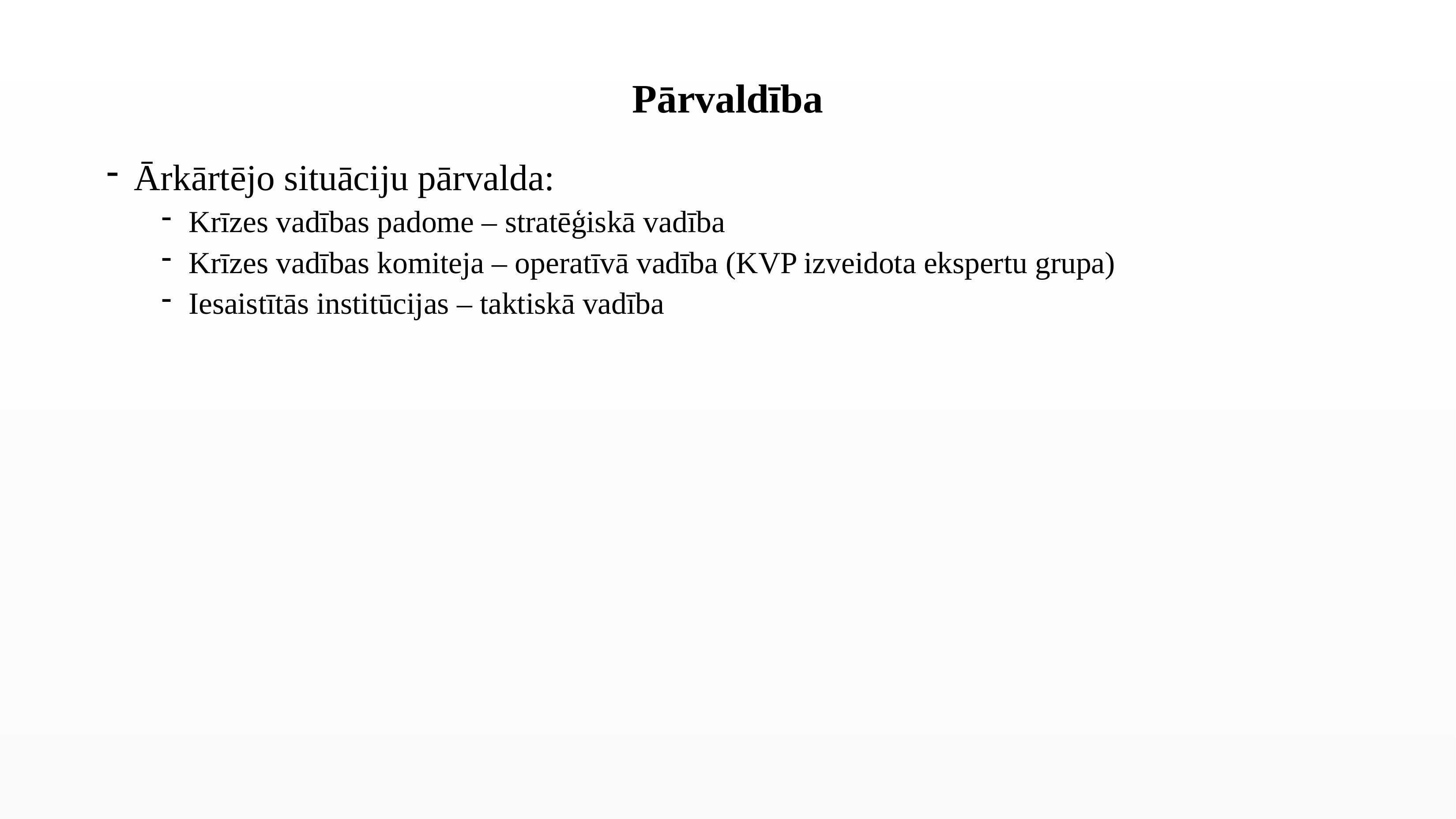

# Pārvaldība
Ārkārtējo situāciju pārvalda:
Krīzes vadības padome – stratēģiskā vadība
Krīzes vadības komiteja – operatīvā vadība (KVP izveidota ekspertu grupa)
Iesaistītās institūcijas – taktiskā vadība